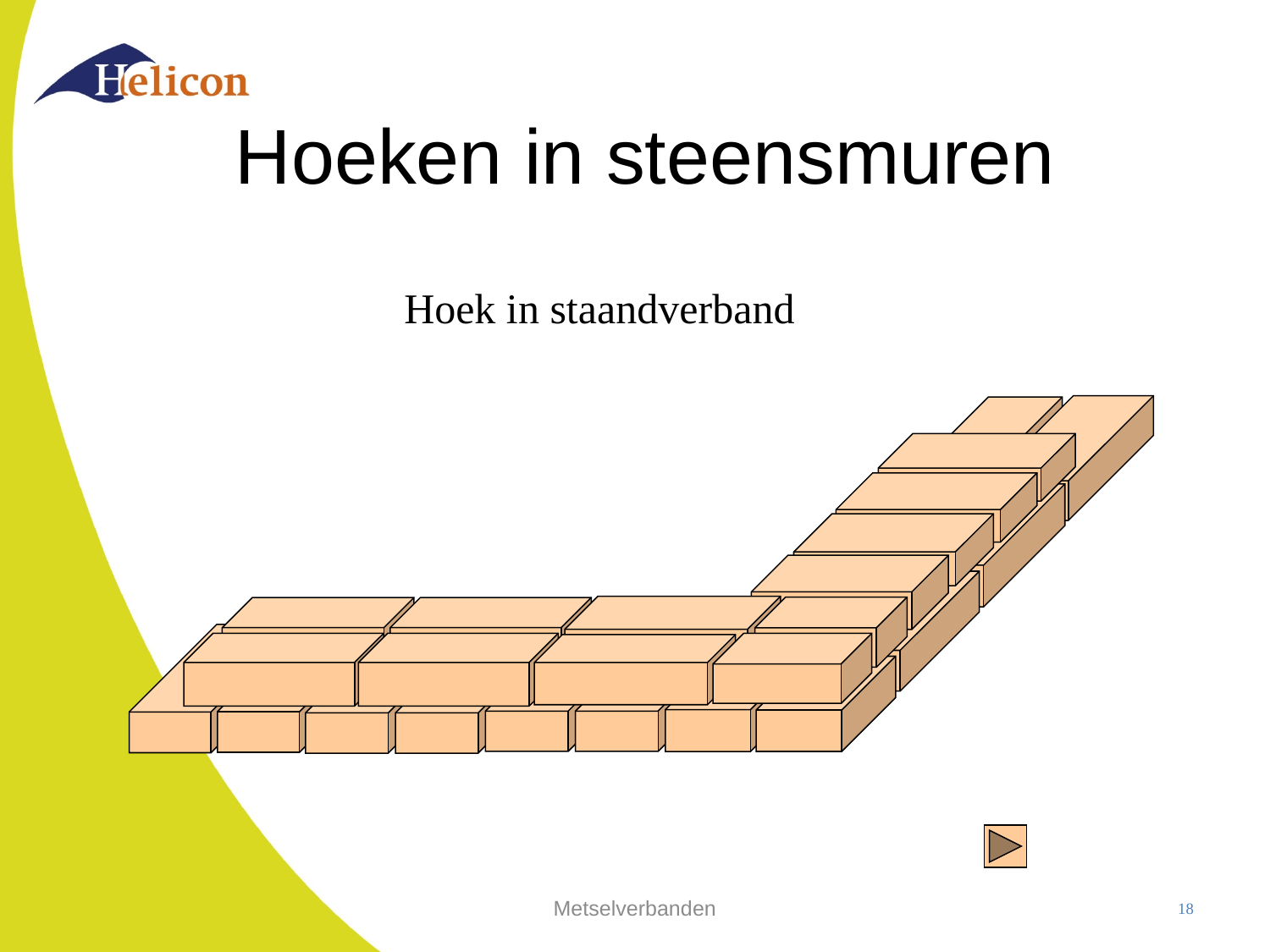

# Hoeken in steensmuren
Hoek in staandverband

Metselverbanden
18